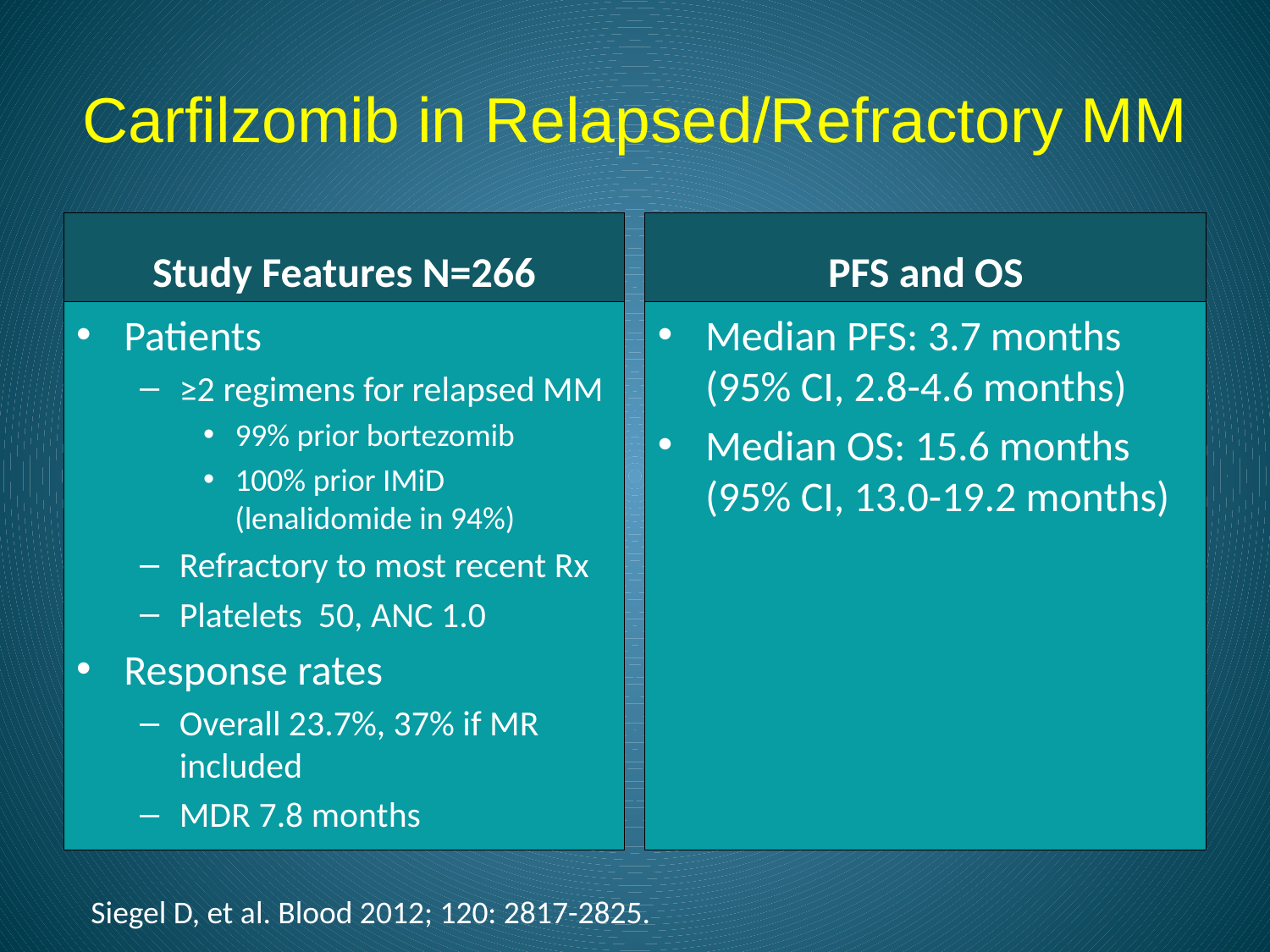

# Carfilzomib in Relapsed/Refractory MM
Study Features N=266
PFS and OS
Patients
≥2 regimens for relapsed MM
99% prior bortezomib
100% prior IMiD (lenalidomide in 94%)
Refractory to most recent Rx
Platelets  50, ANC 1.0
Response rates
Overall 23.7%, 37% if MR included
MDR 7.8 months

Median PFS: 3.7 months (95% CI, 2.8-4.6 months)
Median OS: 15.6 months (95% CI, 13.0-19.2 months)
Siegel D, et al. Blood 2012; 120: 2817-2825.